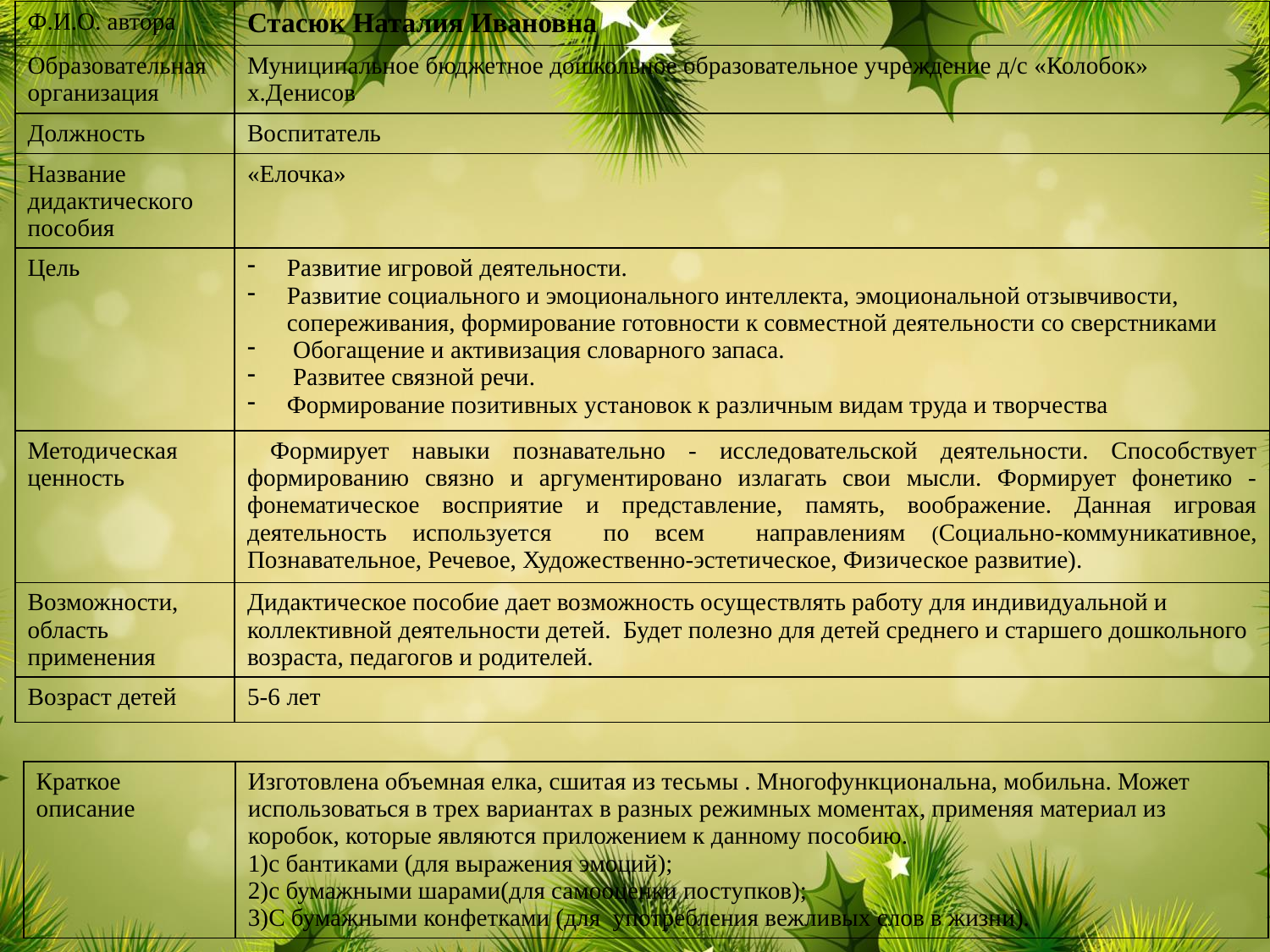

| Ф.И.О. автора | Стасюк Наталия Ивановна |
| --- | --- |
| Образовательная организация | Муниципальное бюджетное дошкольное образовательное учреждение д/с «Колобок» х.Денисов |
| Должность | Воспитатель |
| Название дидактического пособия | «Елочка» |
| Цель | Развитие игровой деятельности. Развитие социального и эмоционального интеллекта, эмоциональной отзывчивости, сопереживания, формирование готовности к совместной деятельности со сверстниками Обогащение и активизация словарного запаса. Развитее связной речи. Формирование позитивных установок к различным видам труда и творчества |
| Методическая ценность | Формирует навыки познавательно - исследовательской деятельности. Способствует формированию связно и аргументировано излагать свои мысли. Формирует фонетико - фонематическое восприятие и представление, память, воображение. Данная игровая деятельность используется по всем направлениям (Социально-коммуникативное, Познавательное, Речевое, Художественно-эстетическое, Физическое развитие). |
| Возможности, область применения | Дидактическое пособие дает возможность осуществлять работу для индивидуальной и коллективной деятельности детей. Будет полезно для детей среднего и старшего дошкольного возраста, педагогов и родителей. |
| Возраст детей | 5-6 лет |
| Краткое описание | Изготовлена объемная елка, сшитая из тесьмы . Многофункциональна, мобильна. Может использоваться в трех вариантах в разных режимных моментах, применяя материал из коробок, которые являются приложением к данному пособию. с бантиками (для выражения эмоций); с бумажными шарами(для самооценки поступков); С бумажными конфетками (для употребления вежливых слов в жизни). |
| --- | --- |